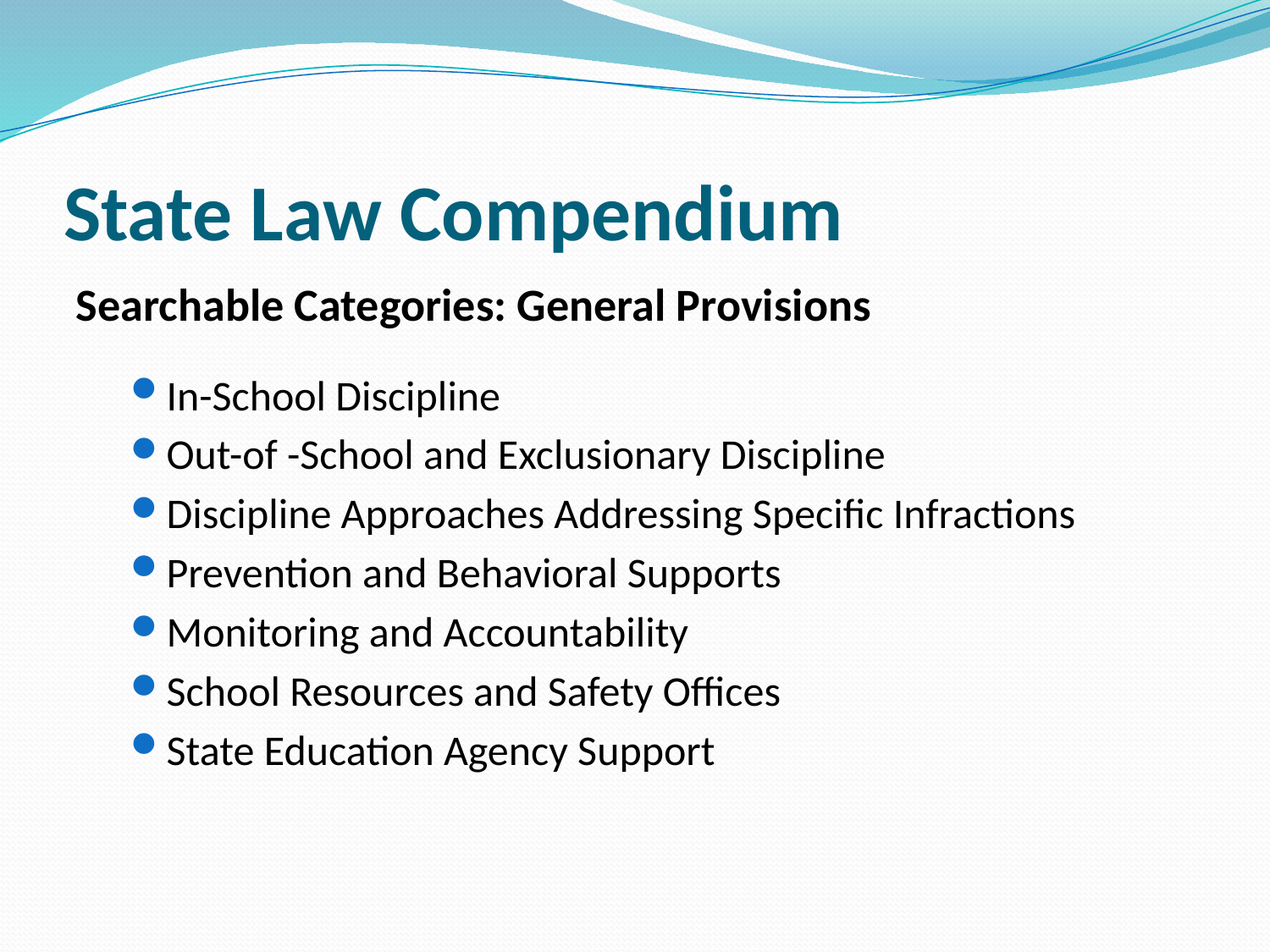

# State Law Compendium
Searchable Categories: General Provisions

In-School Discipline
Out-of -School and Exclusionary Discipline
Discipline Approaches Addressing Specific Infractions
Prevention and Behavioral Supports
Monitoring and Accountability
School Resources and Safety Offices
State Education Agency Support